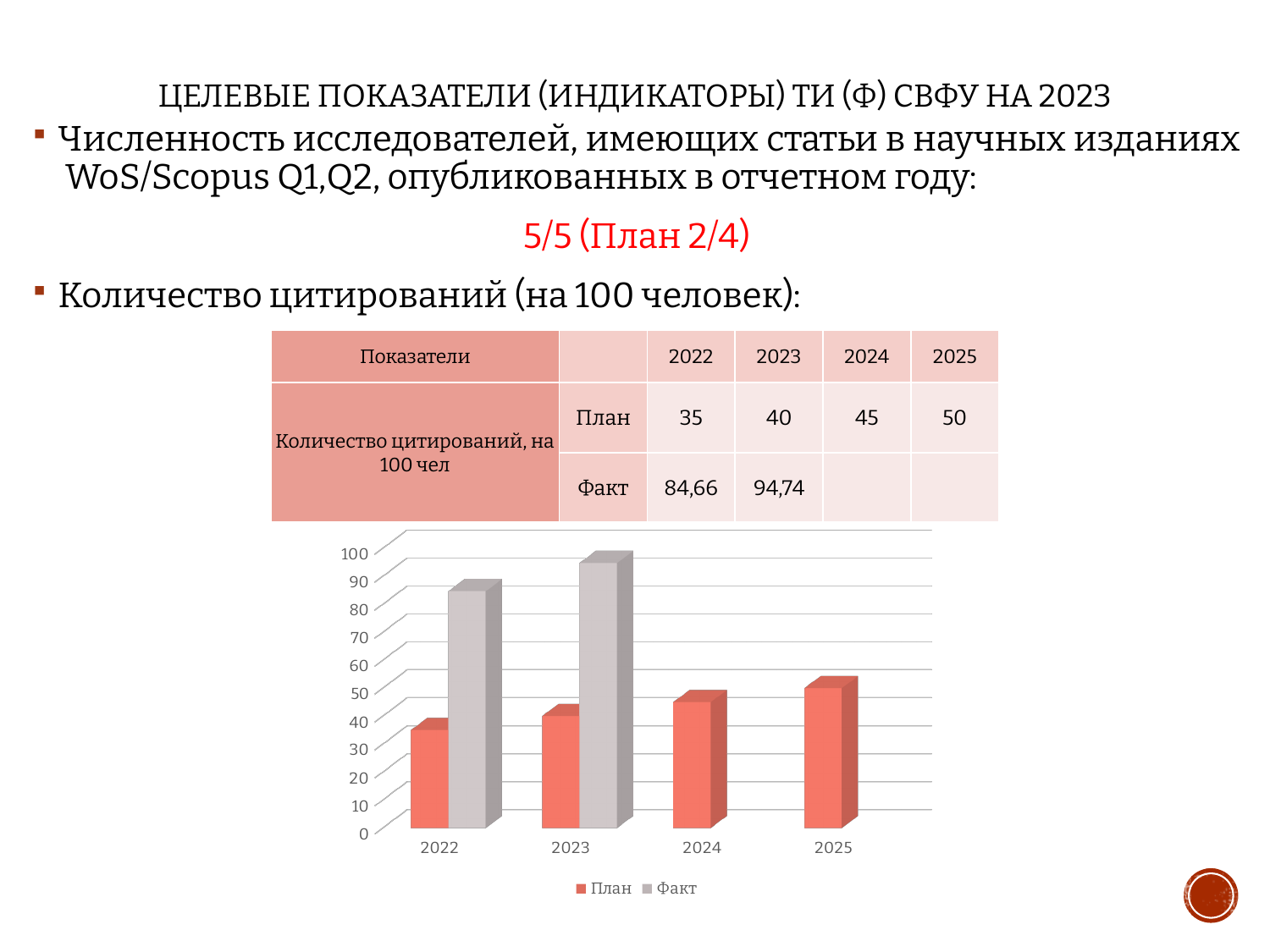

# Целевые показатели (индикаторы) ТИ (ф) СВФУ на 2023
Численность исследователей, имеющих статьи в научных изданиях  WoS/Scopus Q1,Q2, опубликованных в отчетном году:
5/5 (План 2/4)
Количество цитирований (на 100 человек):

| Показатели |  | 2022 | 2023 | 2024 | 2025 |
| --- | --- | --- | --- | --- | --- |
| Количество цитирований, на 100 чел | План | 35 | 40 | 45 | 50 |
|  | Факт | 84,66 | 94,74 |  |  |

[unsupported chart]